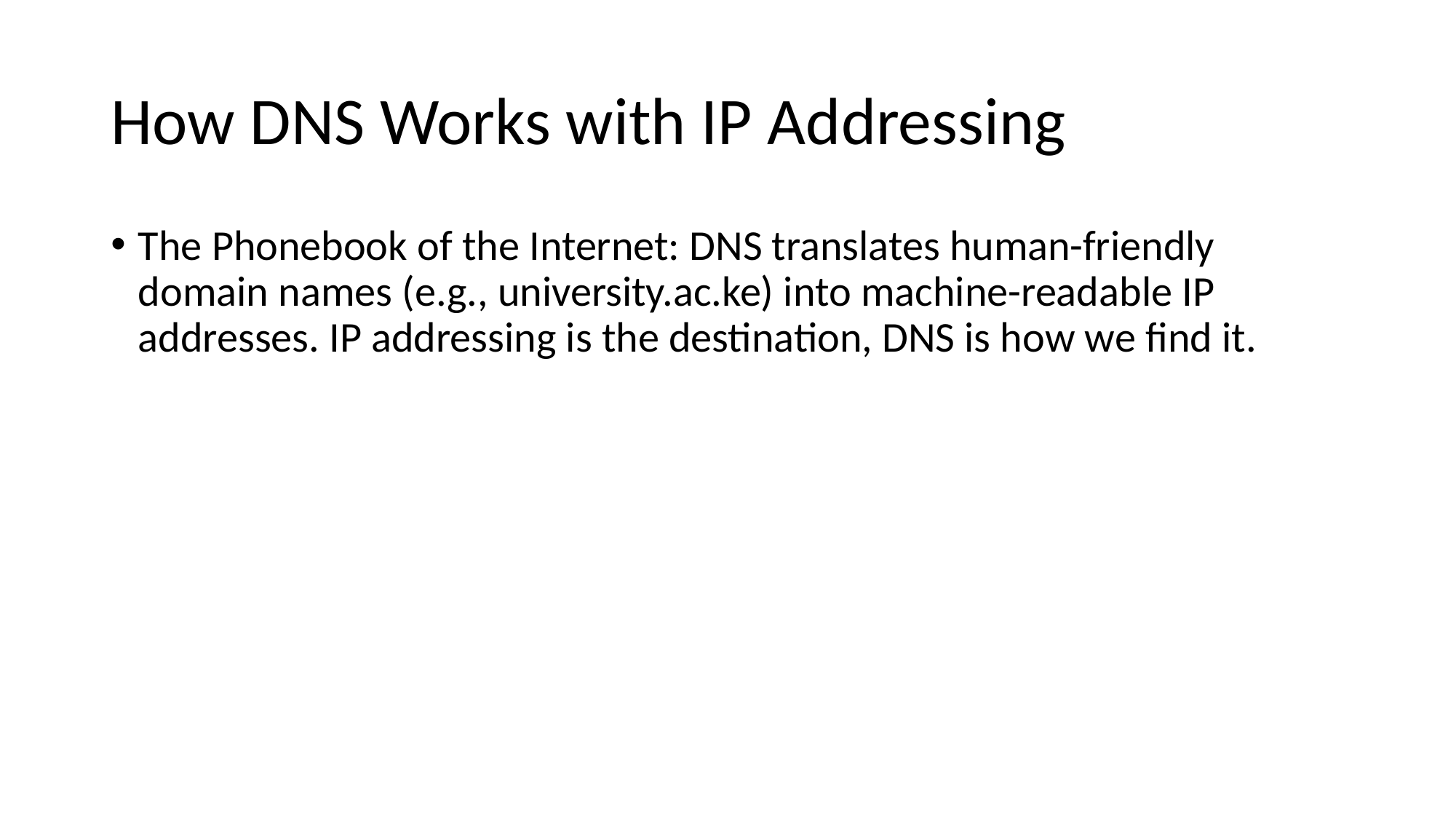

# How DNS Works with IP Addressing
The Phonebook of the Internet: DNS translates human-friendly domain names (e.g., university.ac.ke) into machine-readable IP addresses. IP addressing is the destination, DNS is how we find it.